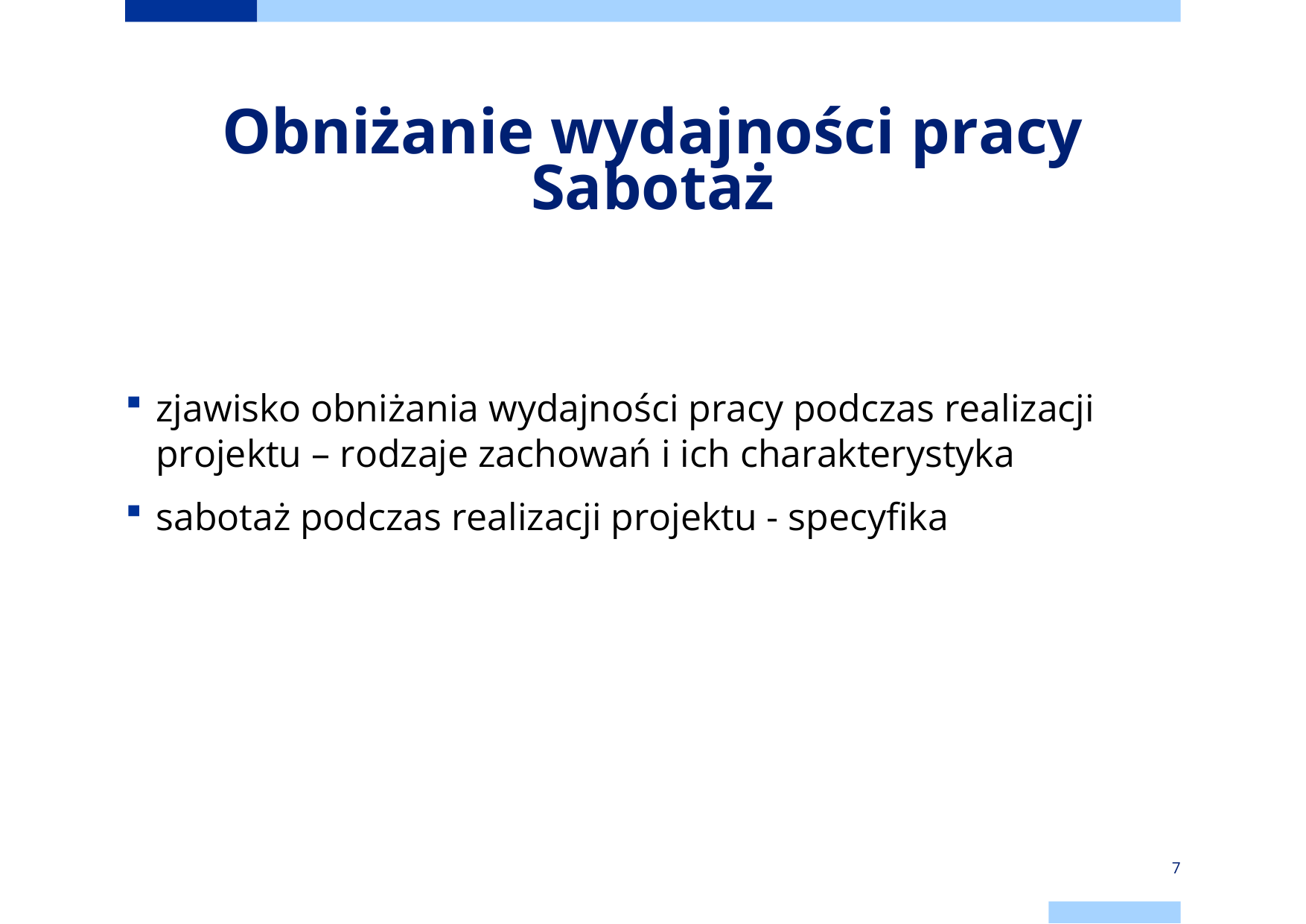

# Obniżanie wydajności pracy Sabotaż

zjawisko obniżania wydajności pracy podczas realizacji projektu – rodzaje zachowań i ich charakterystyka
sabotaż podczas realizacji projektu - specyfika

7